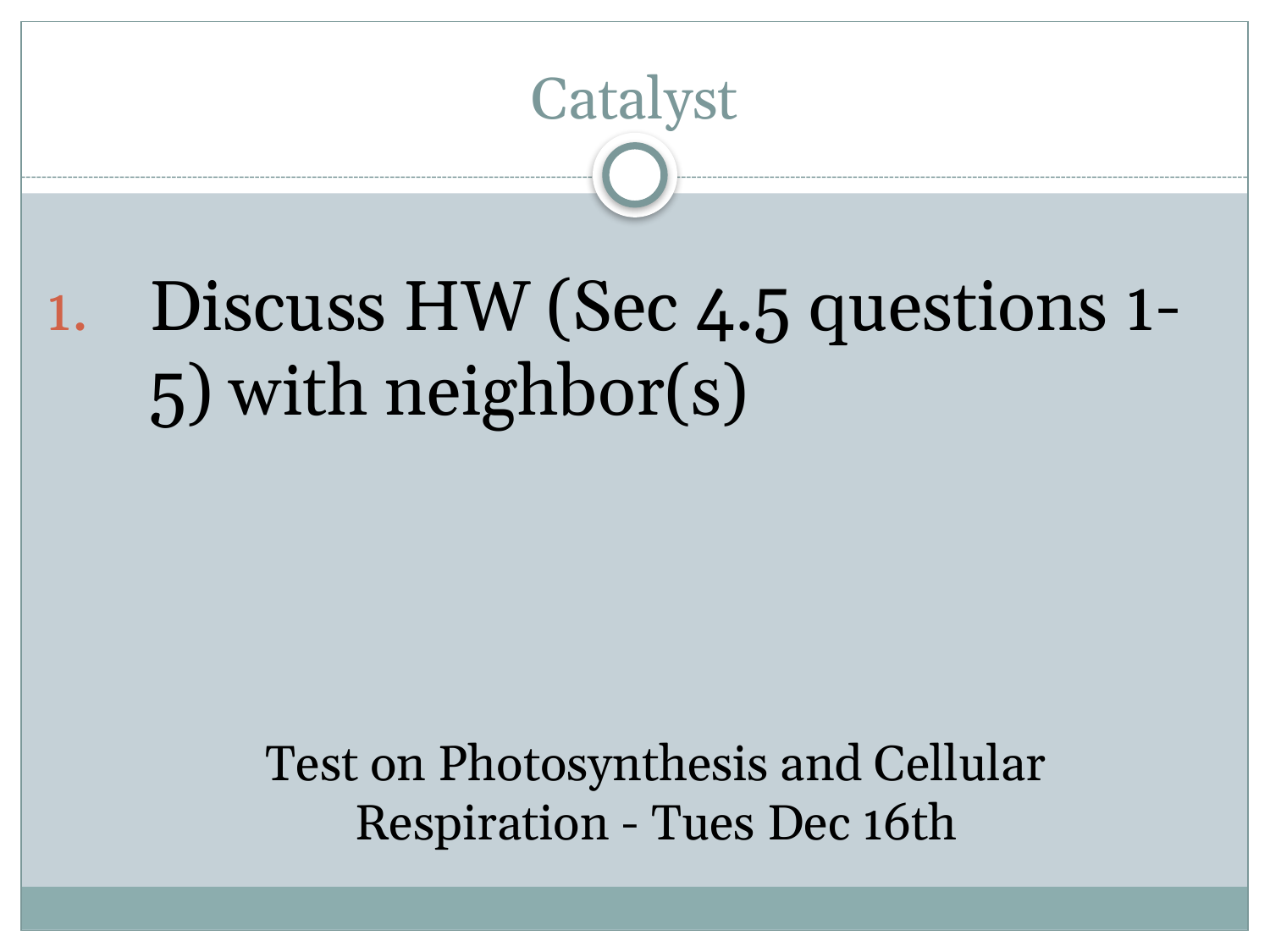

# Catalyst
Discuss HW (Sec 4.5 questions 1-5) with neighbor(s)
Test on Photosynthesis and Cellular Respiration - Tues Dec 16th